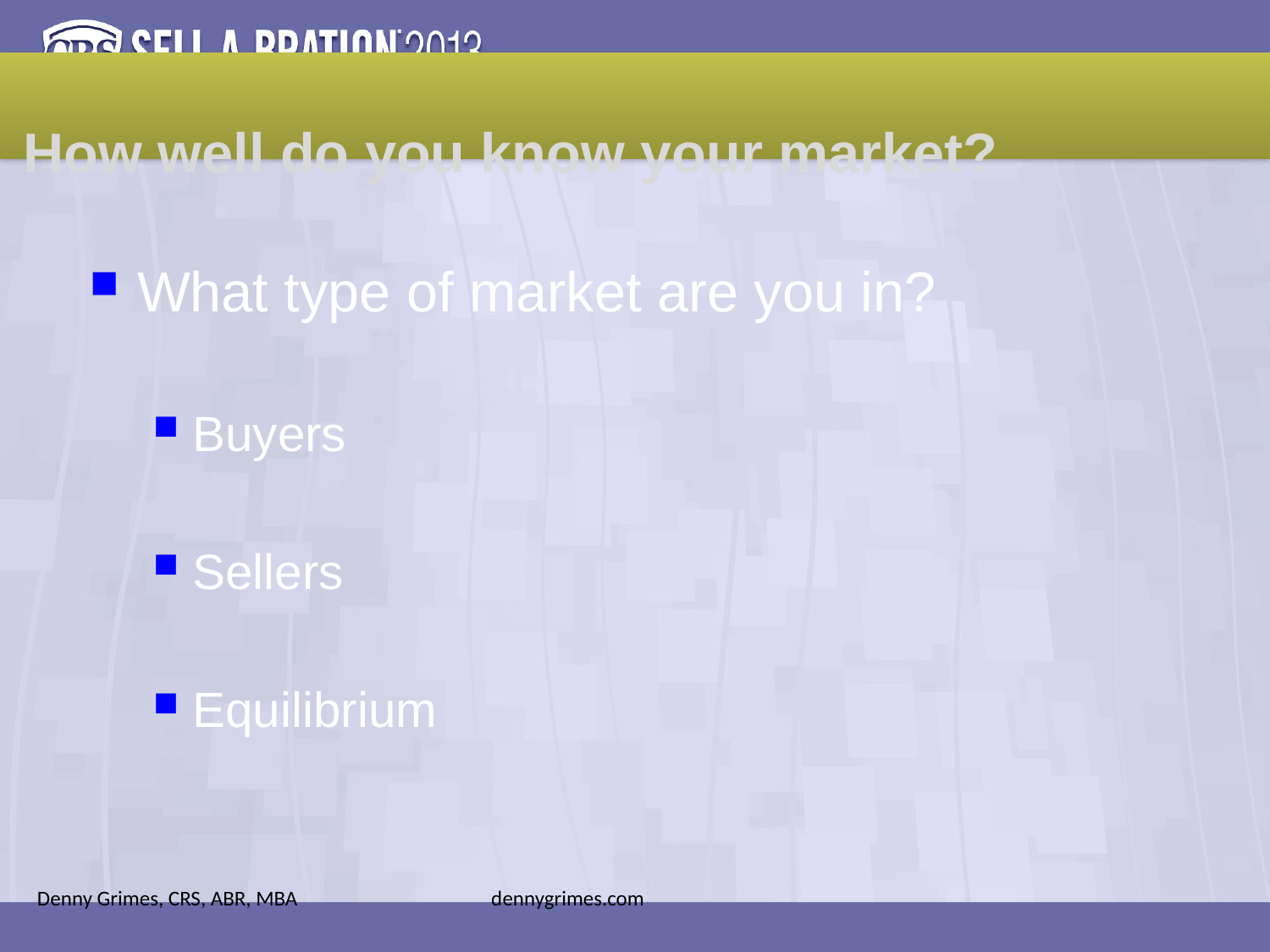

# How well do you know your market?

What type of market are you in?

Buyers

Sellers

Equilibrium
Denny Grimes, CRS, ABR, MBA                                        dennygrimes.com